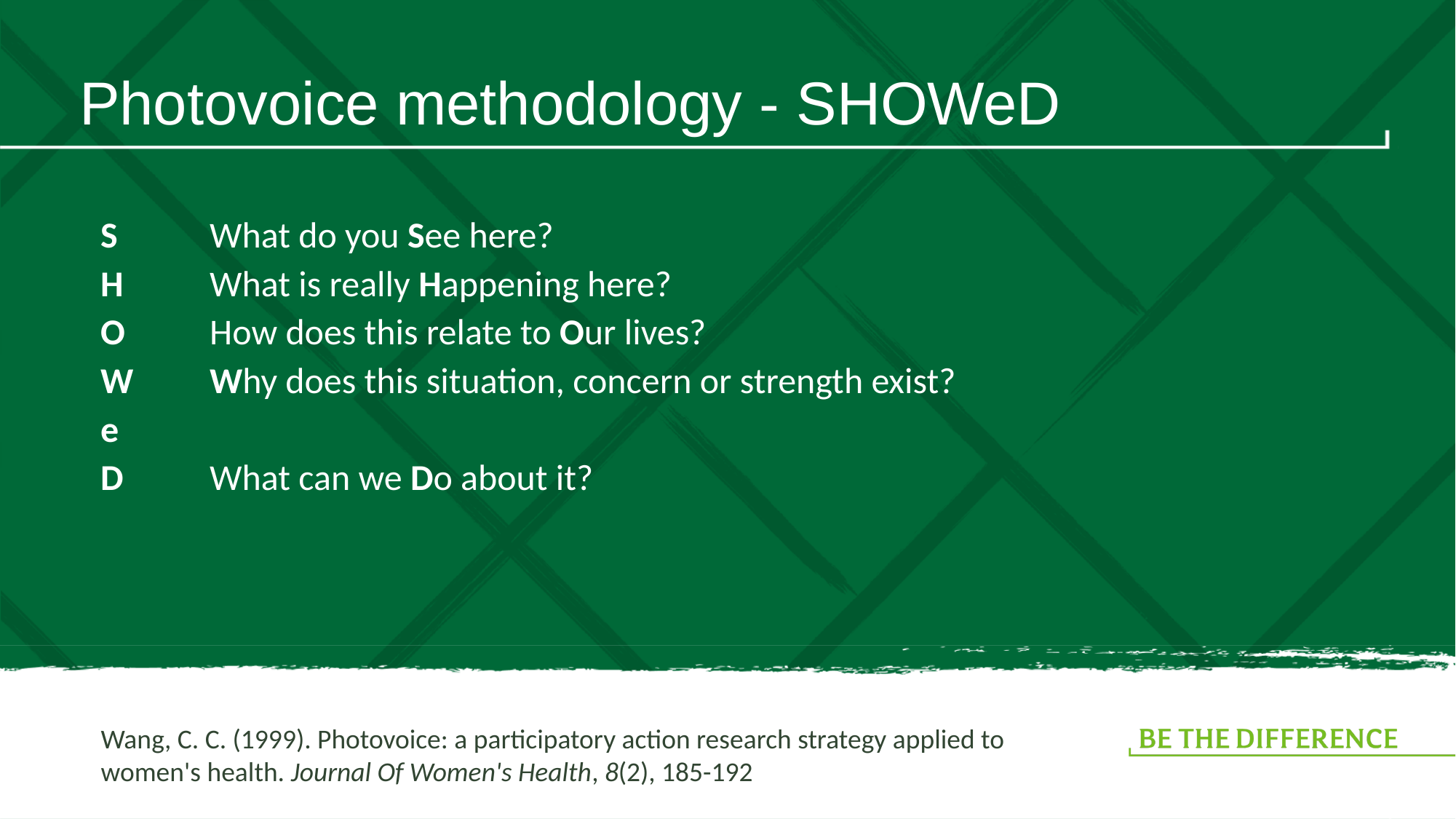

# Photovoice methodology - SHOWeD
S	What do you See here?
H	What is really Happening here?
O 	How does this relate to Our lives?
W	Why does this situation, concern or strength exist?
e
D 	What can we Do about it?

Wang, C. C. (1999). Photovoice: a participatory action research strategy applied to women's health. Journal Of Women's Health, 8(2), 185-192